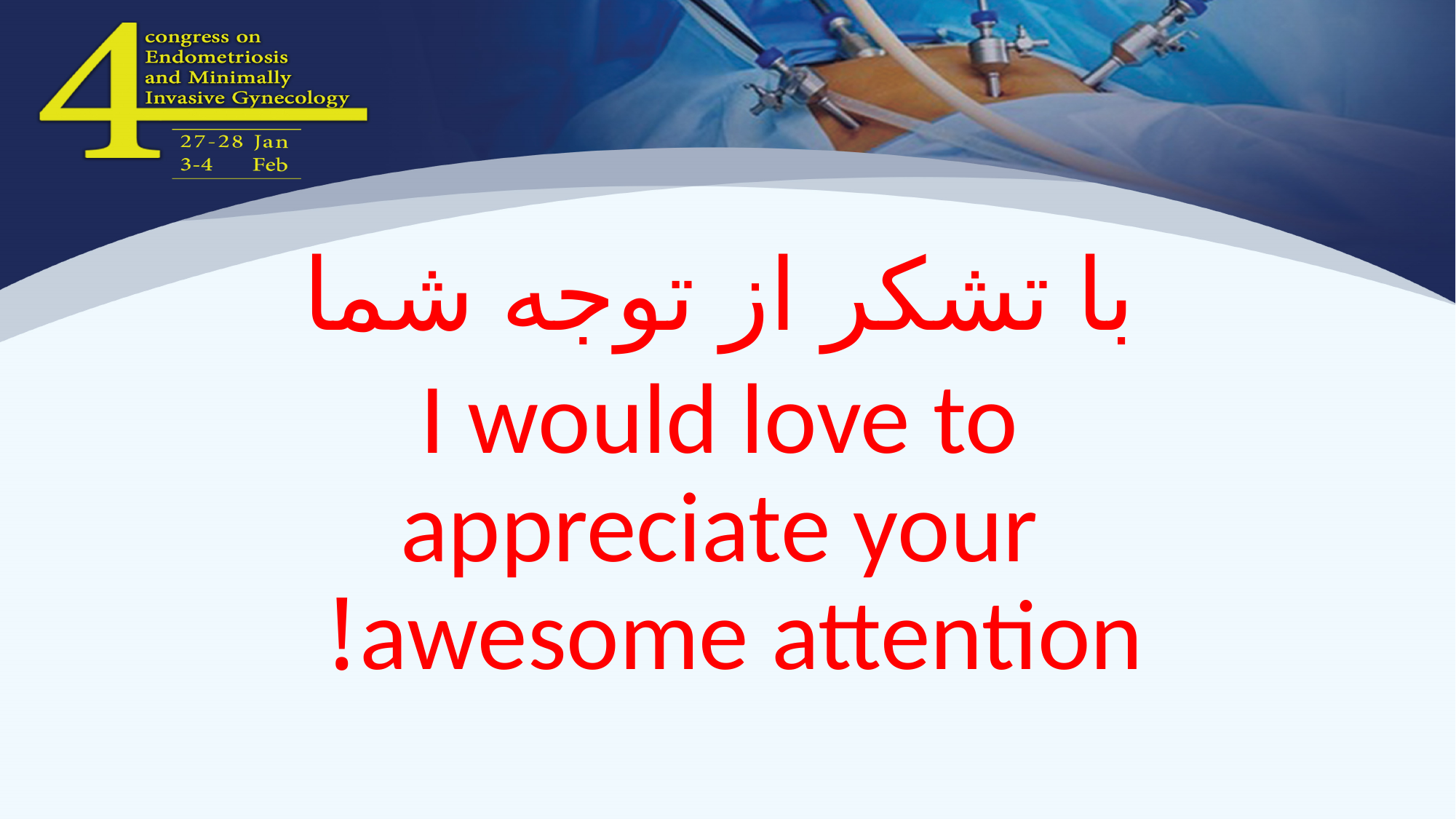

با تشکر از توجه شما
I would love to appreciate your awesome attention!
#